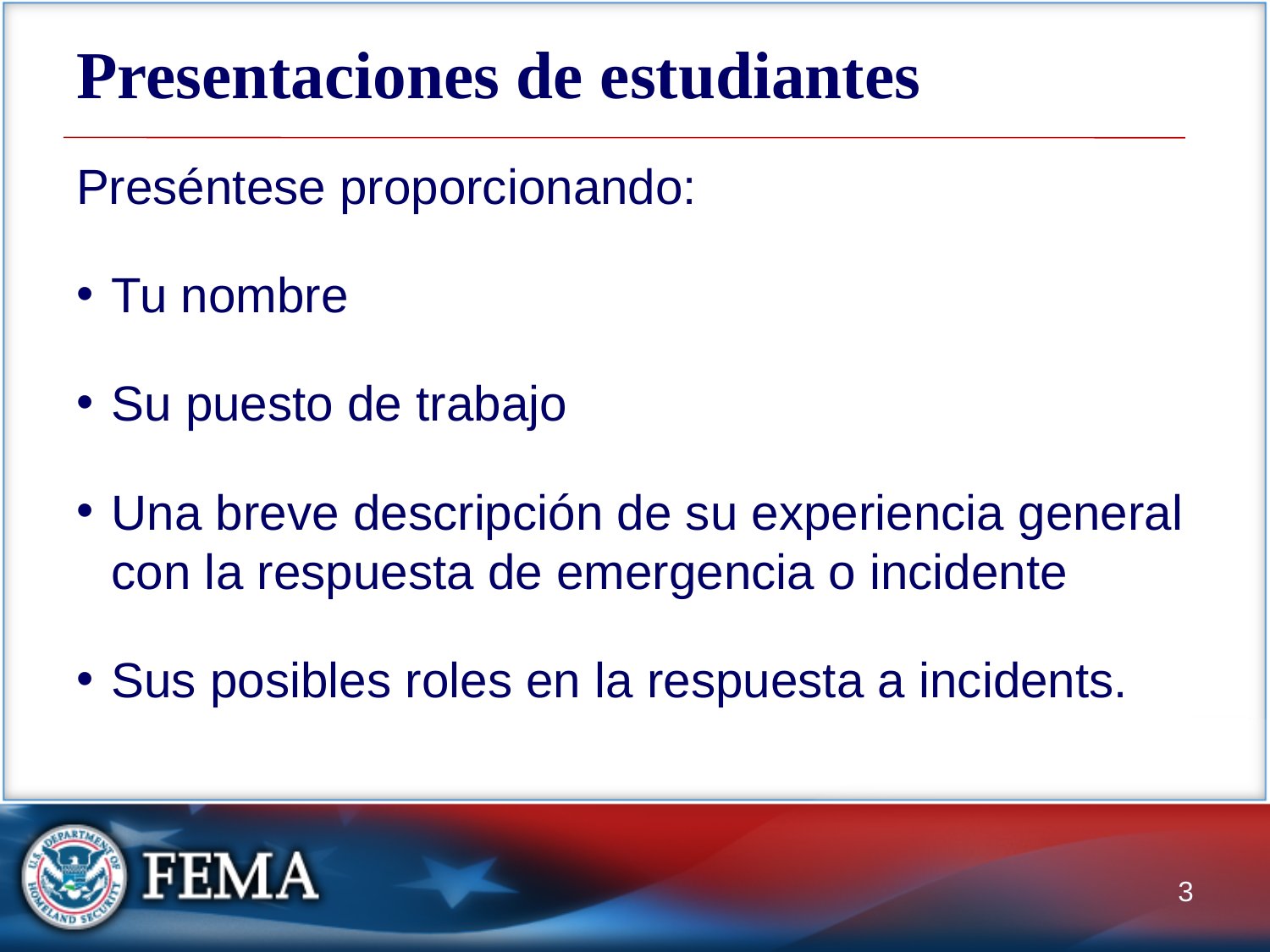

# Presentaciones de estudiantes
Preséntese proporcionando:
Tu nombre
Su puesto de trabajo
Una breve descripción de su experiencia general con la respuesta de emergencia o incidente
Sus posibles roles en la respuesta a incidents.
3